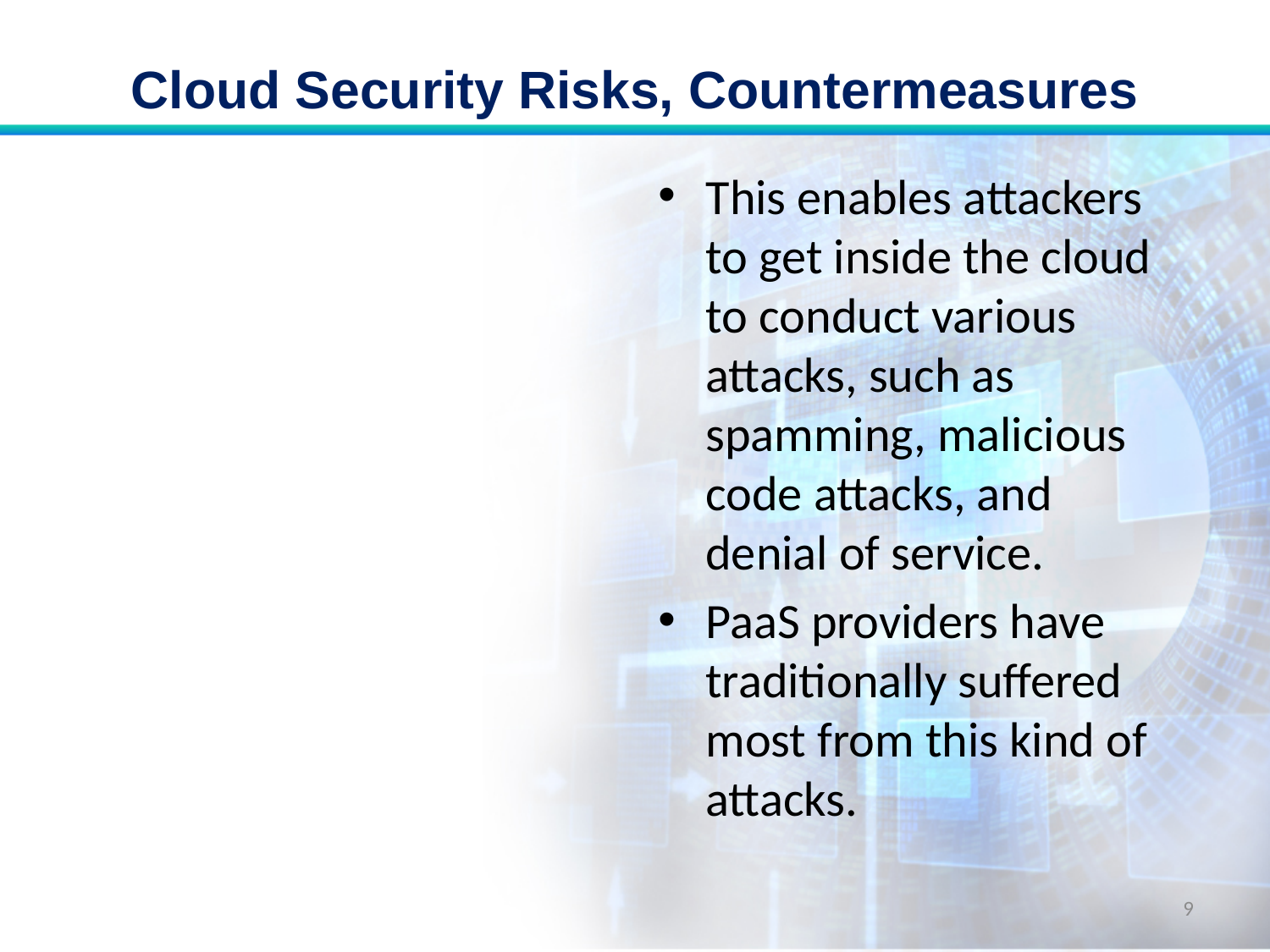

# Cloud Security Risks, Countermeasures
This enables attackers to get inside the cloud to conduct various attacks, such as spamming, malicious code attacks, and denial of service.
PaaS providers have traditionally suffered most from this kind of attacks.
9